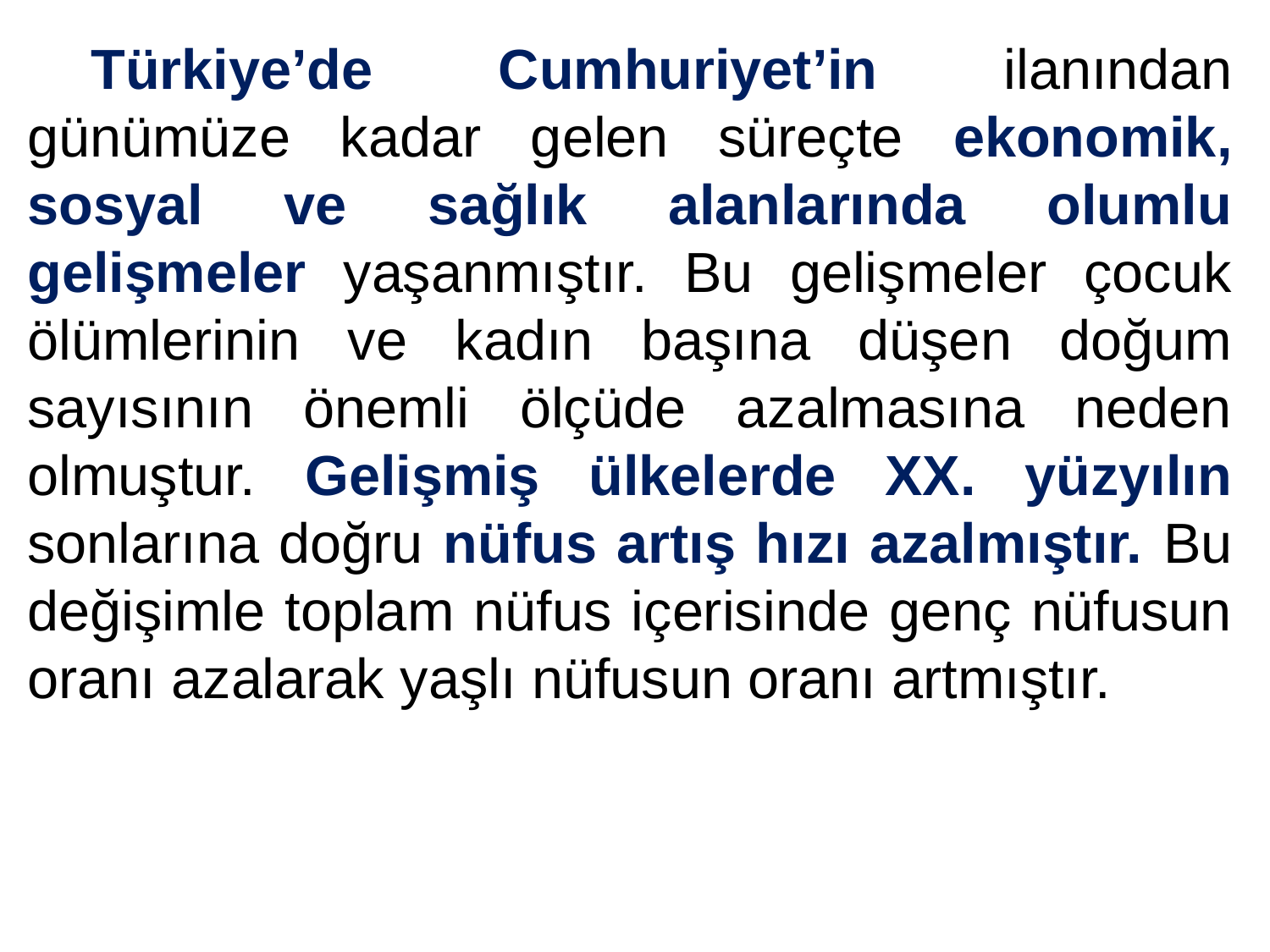

Türkiye’de Cumhuriyet’in ilanından günümüze kadar gelen süreçte ekonomik, sosyal ve sağlık alanlarında olumlu gelişmeler yaşanmıştır. Bu gelişmeler çocuk ölümlerinin ve kadın başına düşen doğum sayısının önemli ölçüde azalmasına neden olmuştur. Gelişmiş ülkelerde XX. yüzyılın sonlarına doğru nüfus artış hızı azalmıştır. Bu değişimle toplam nüfus içerisinde genç nüfusun oranı azalarak yaşlı nüfusun oranı artmıştır.